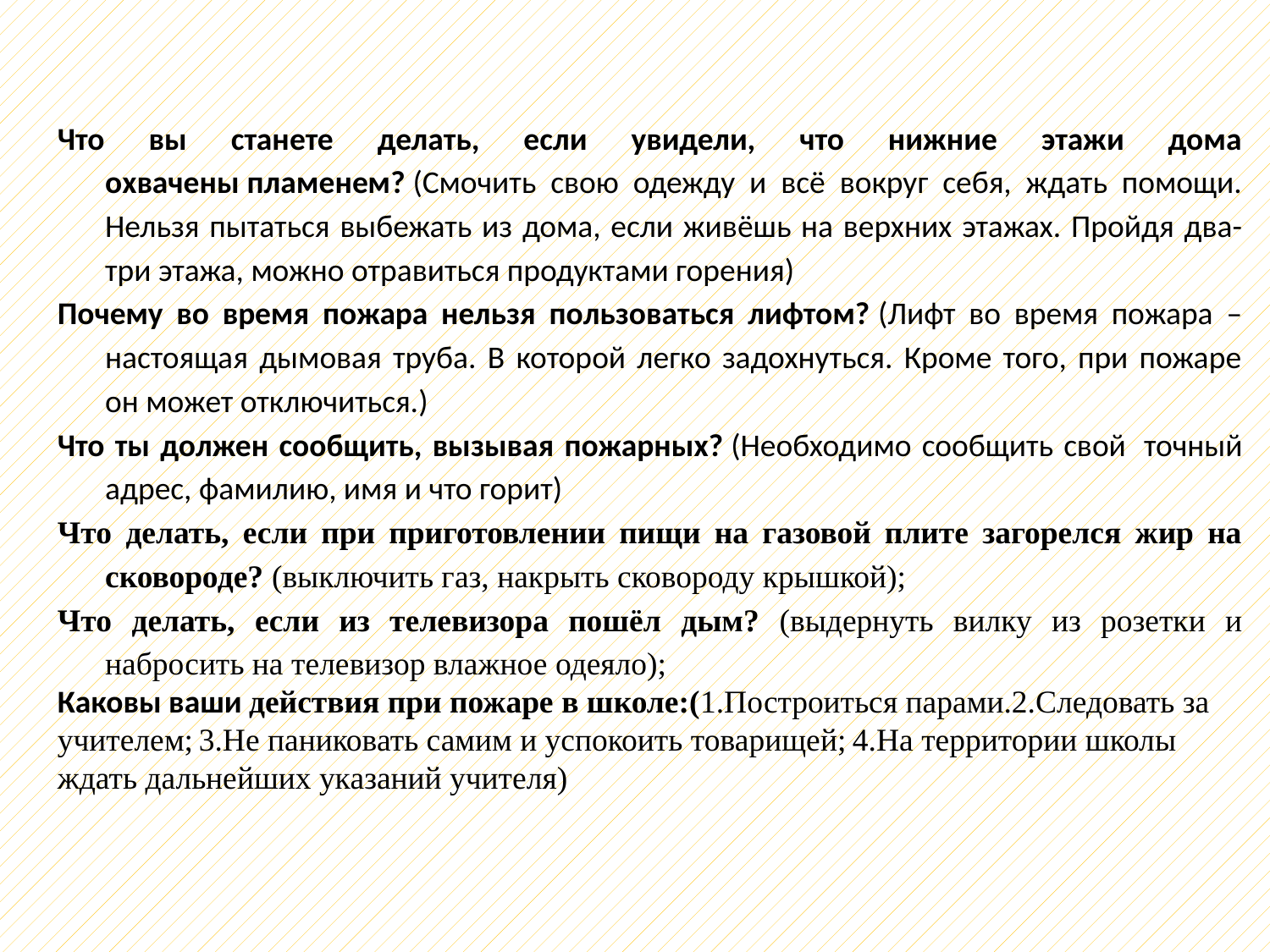

Что вы станете делать, если увидели, что нижние этажи дома охвачены пламенем? (Смочить свою одежду и всё вокруг себя, ждать помощи. Нельзя пытаться выбежать из дома, если живёшь на верхних этажах. Пройдя два-три этажа, можно отравиться продуктами горения)
Почему во время пожара нельзя пользоваться лифтом? (Лифт во время пожара – настоящая дымовая труба. В которой легко задохнуться. Кроме того, при пожаре он может отключиться.)
Что ты должен сообщить, вызывая пожарных? (Необходимо сообщить свой  точный адрес, фамилию, имя и что горит)
Что делать, если при приготовлении пищи на газовой плите загорелся жир на сковороде? (выключить газ, накрыть сковороду крышкой);
Что делать, если из телевизора пошёл дым? (выдернуть вилку из розетки и набросить на телевизор влажное одеяло);
Каковы ваши действия при пожаре в школе:(1.Построиться парами.2.Следовать за учителем; 3.Не паниковать самим и успокоить товарищей; 4.На территории школы ждать дальнейших указаний учителя)